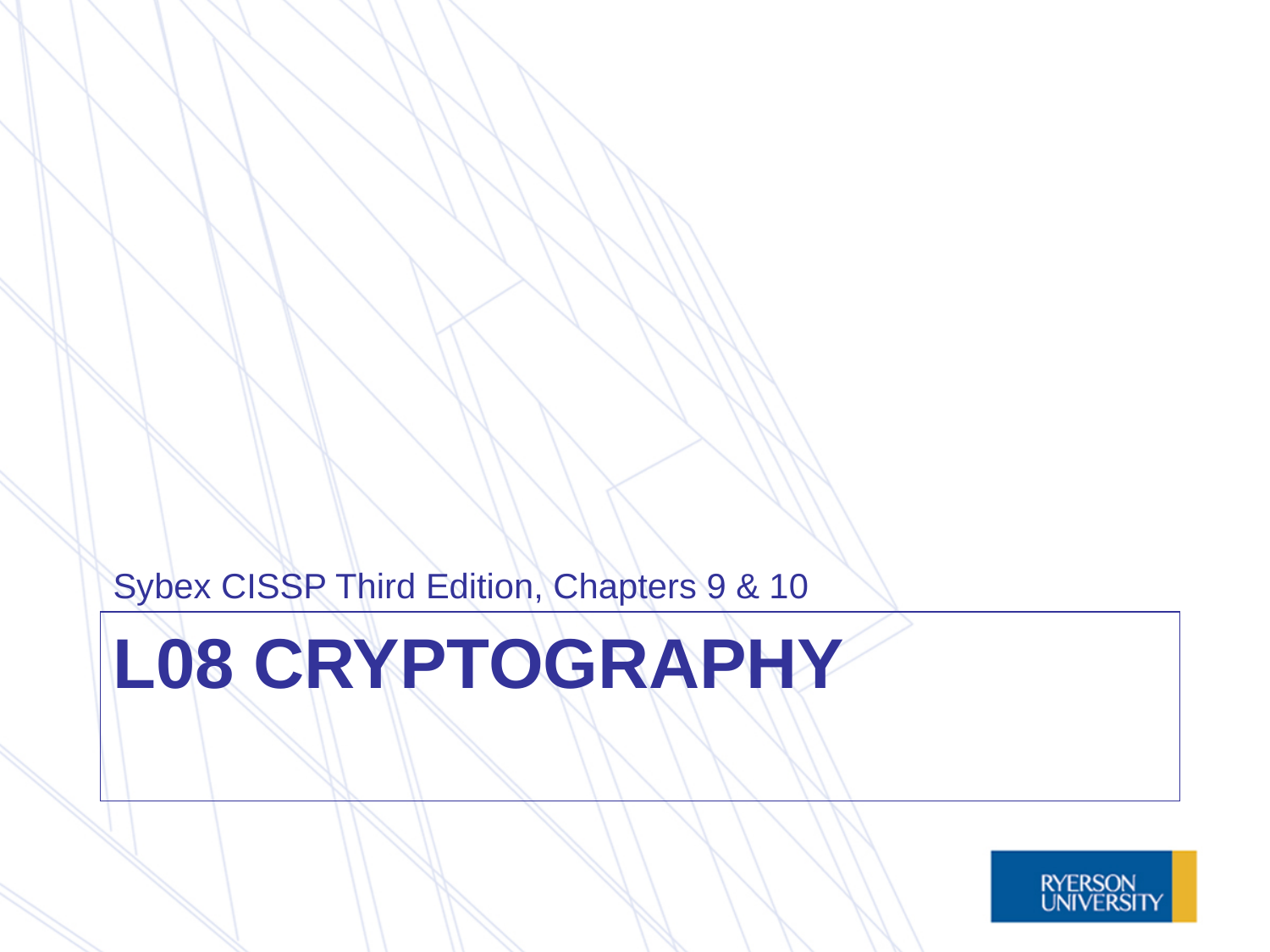

Sybex CISSP Third Edition, Chapters 9 & 10
# L08 Cryptography